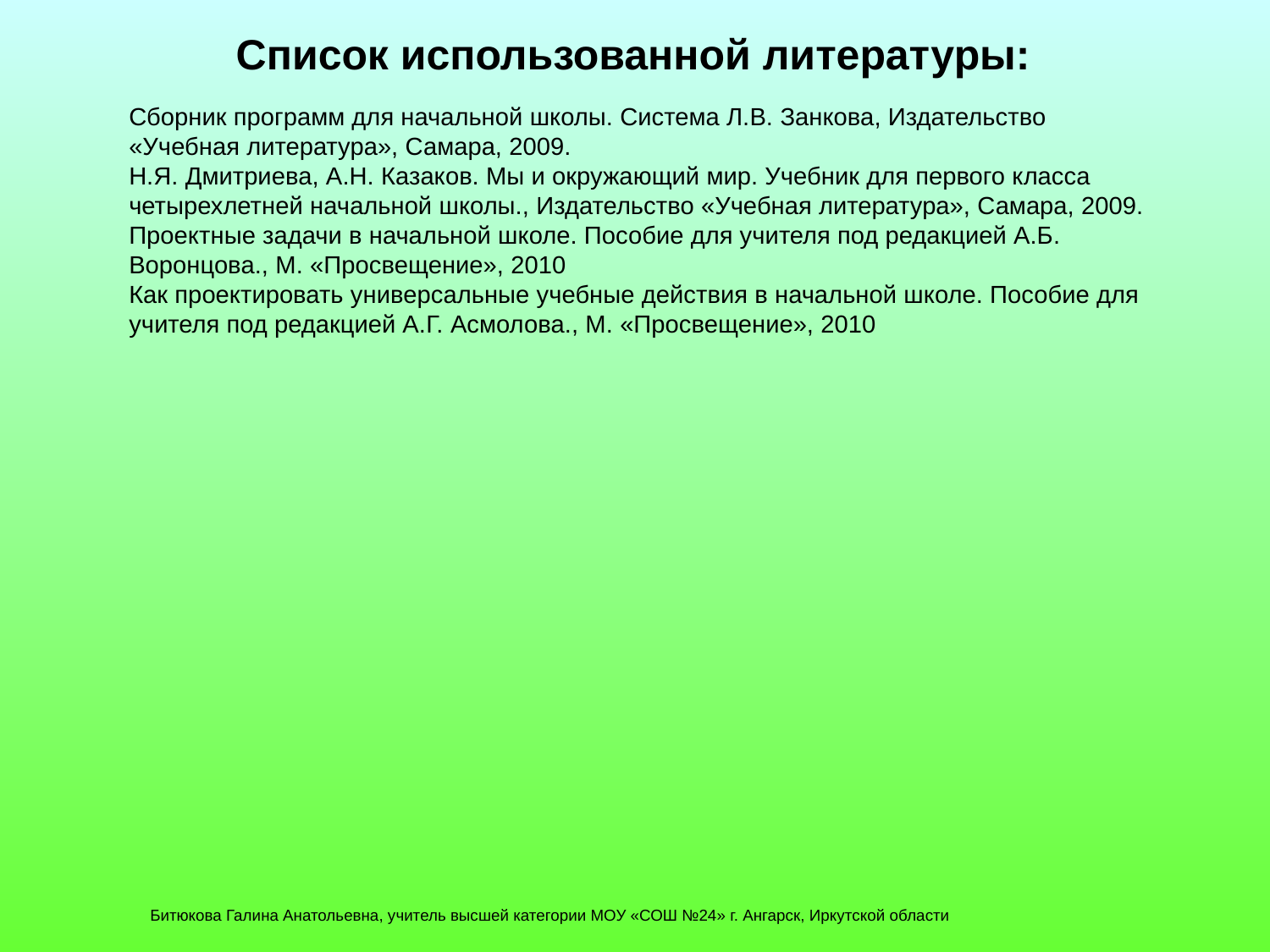

Список использованной литературы:
Сборник программ для начальной школы. Система Л.В. Занкова, Издательство «Учебная литература», Самара, 2009.
Н.Я. Дмитриева, А.Н. Казаков. Мы и окружающий мир. Учебник для первого класса четырехлетней начальной школы., Издательство «Учебная литература», Самара, 2009.
Проектные задачи в начальной школе. Пособие для учителя под редакцией А.Б. Воронцова., М. «Просвещение», 2010
Как проектировать универсальные учебные действия в начальной школе. Пособие для учителя под редакцией А.Г. Асмолова., М. «Просвещение», 2010

Битюкова Галина Анатольевна, учитель высшей категории МОУ «СОШ №24» г. Ангарск, Иркутской области